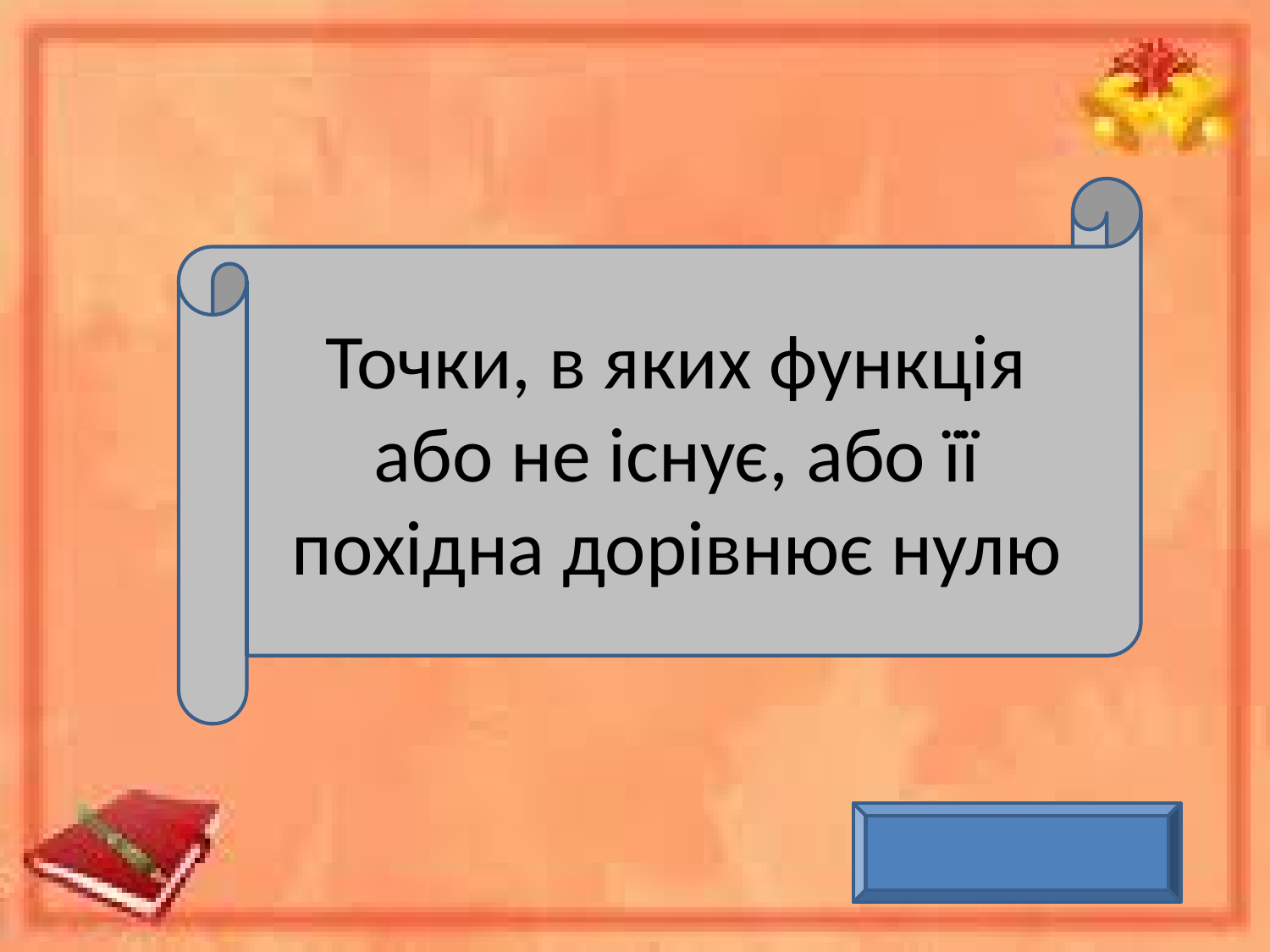

Точки, в яких функція або не існує, або її похідна дорівнює нулю